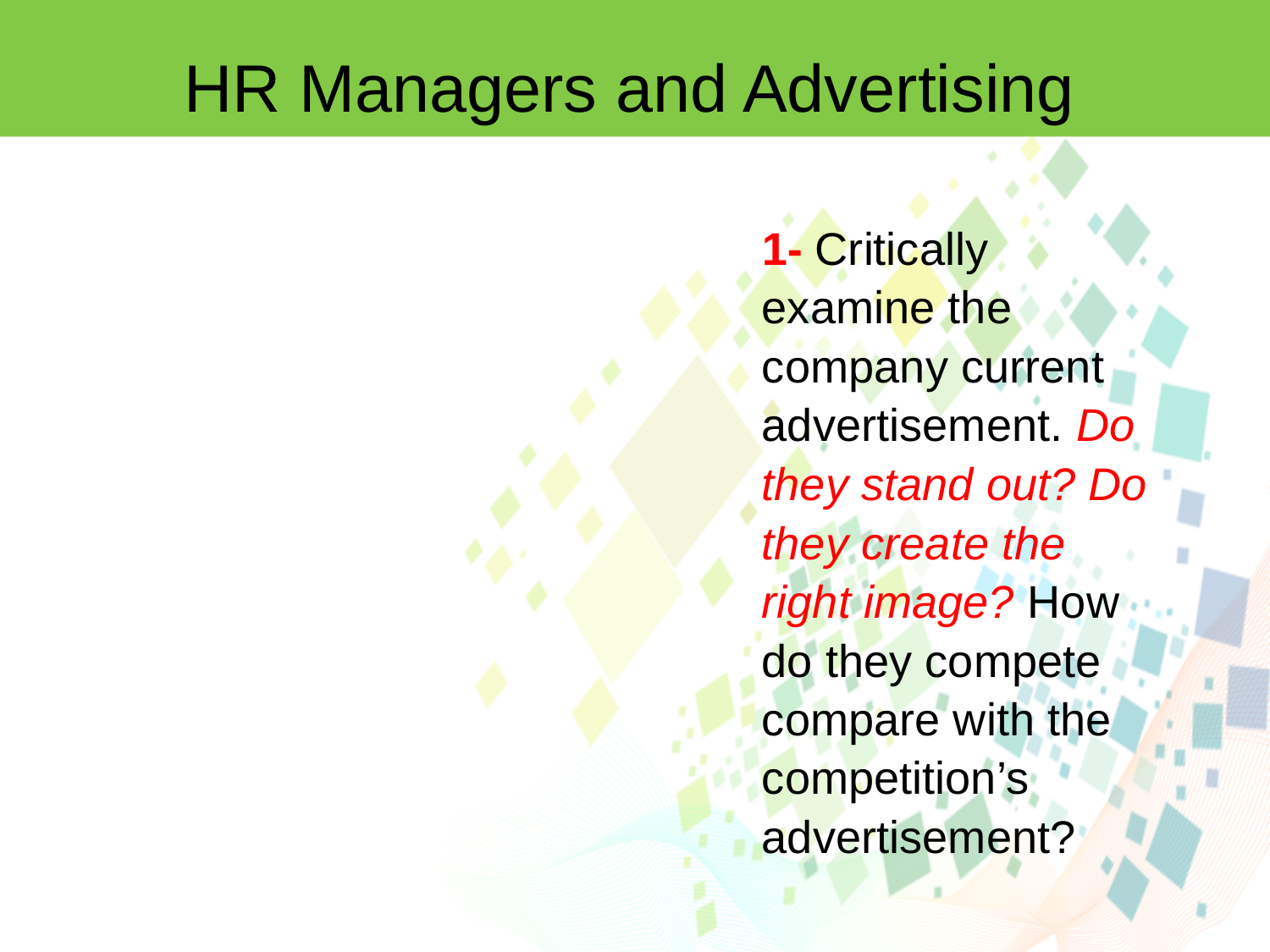

HR Managers and Advertising
1- Critically examine the company current advertisement. Do they stand out? Do they create the right image? How do they compete compare with the competition’s advertisement?